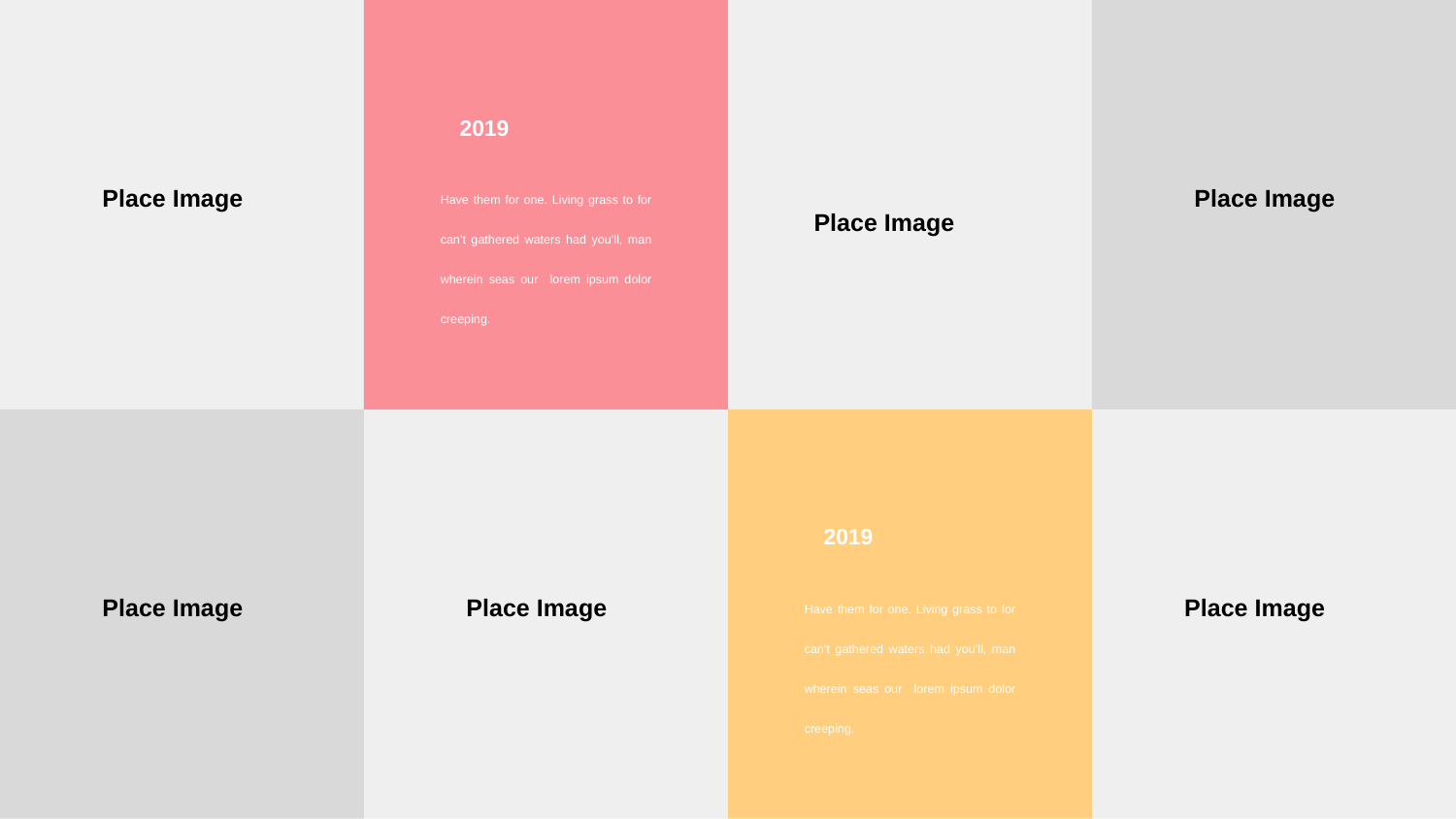

2019
Have them for one. Living grass to for can't gathered waters had you'll, man wherein seas our  lorem ipsum dolor creeping.
Place Image
Place Image
Place Image

2019
Have them for one. Living grass to for can't gathered waters had you'll, man wherein seas our  lorem ipsum dolor creeping.
Place Image
Place Image
Place Image